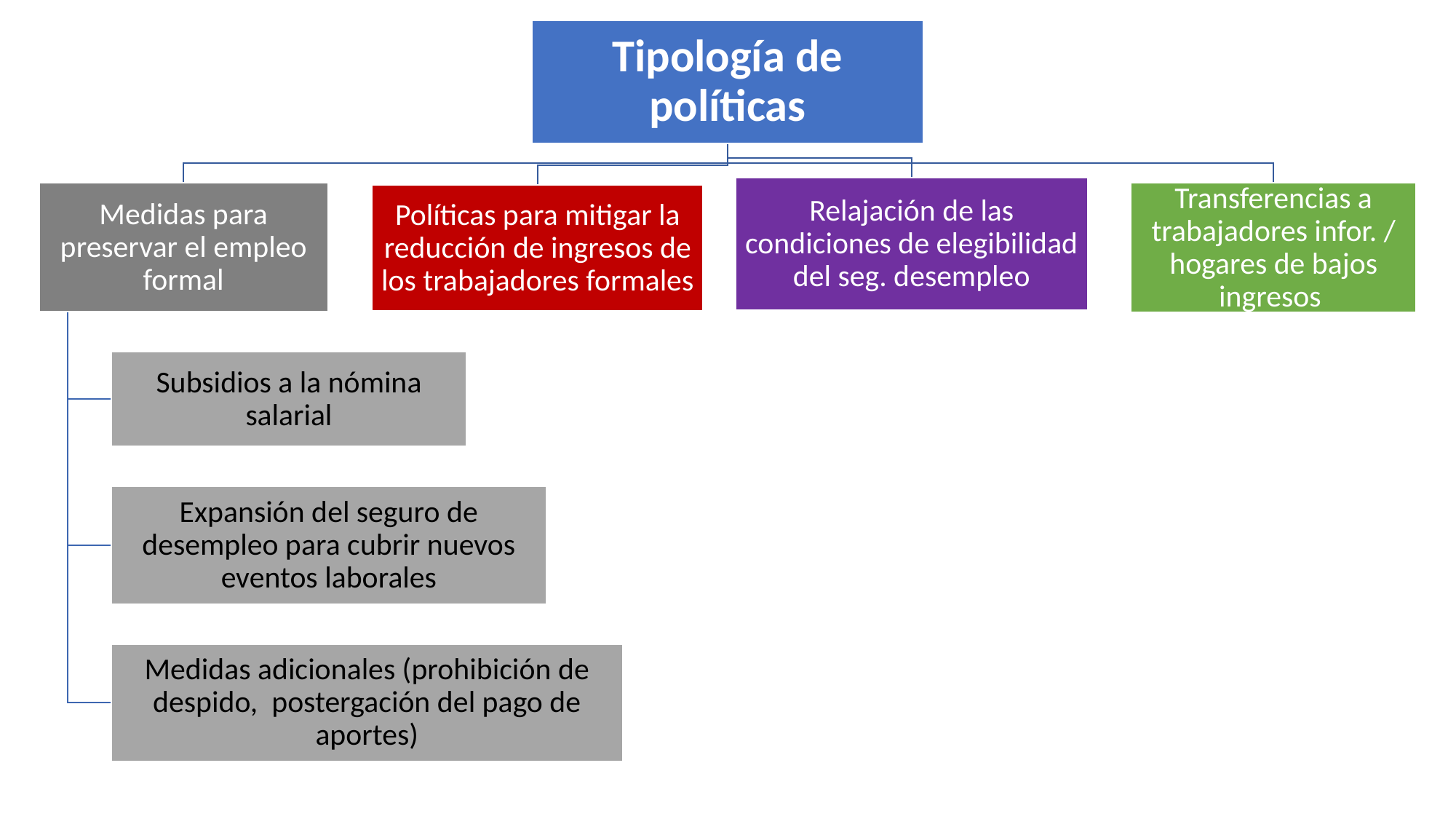

Tipología de políticas
Medidas para preservar el empleo formal
Subsidios a la nómina salarial
Expansión del seguro de desempleo para cubrir nuevos eventos laborales
Medidas adicionales (prohibición de despido,  postergación del pago de aportes)
Políticas para mitigar la reducción de ingresos de los trabajadores formales
Relajación de las condiciones de elegibilidad del seg. desempleo
Transferencias a trabajadores infor. / hogares de bajos ingresos